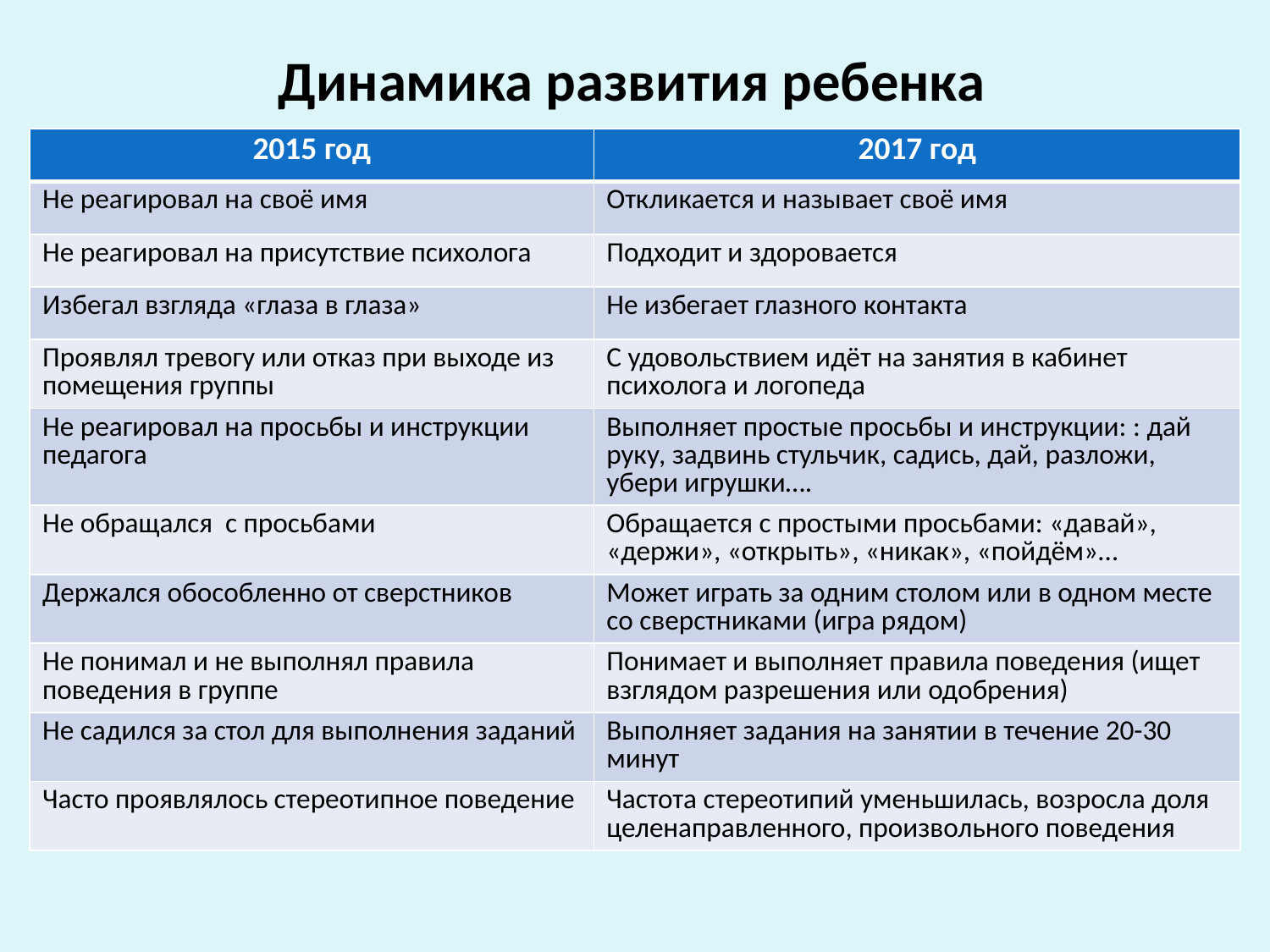

# Динамика развития ребенка
| 2015 год | 2017 год |
| --- | --- |
| Не реагировал на своё имя | Откликается и называет своё имя |
| Не реагировал на присутствие психолога | Подходит и здоровается |
| Избегал взгляда «глаза в глаза» | Не избегает глазного контакта |
| Проявлял тревогу или отказ при выходе из помещения группы | С удовольствием идёт на занятия в кабинет психолога и логопеда |
| Не реагировал на просьбы и инструкции педагога | Выполняет простые просьбы и инструкции: : дай руку, задвинь стульчик, садись, дай, разложи, убери игрушки…. |
| Не обращался с просьбами | Обращается с простыми просьбами: «давай», «держи», «открыть», «никак», «пойдём»… |
| Держался обособленно от сверстников | Может играть за одним столом или в одном месте со сверстниками (игра рядом) |
| Не понимал и не выполнял правила поведения в группе | Понимает и выполняет правила поведения (ищет взглядом разрешения или одобрения) |
| Не садился за стол для выполнения заданий | Выполняет задания на занятии в течение 20-30 минут |
| Часто проявлялось стереотипное поведение | Частота стереотипий уменьшилась, возросла доля целенаправленного, произвольного поведения |